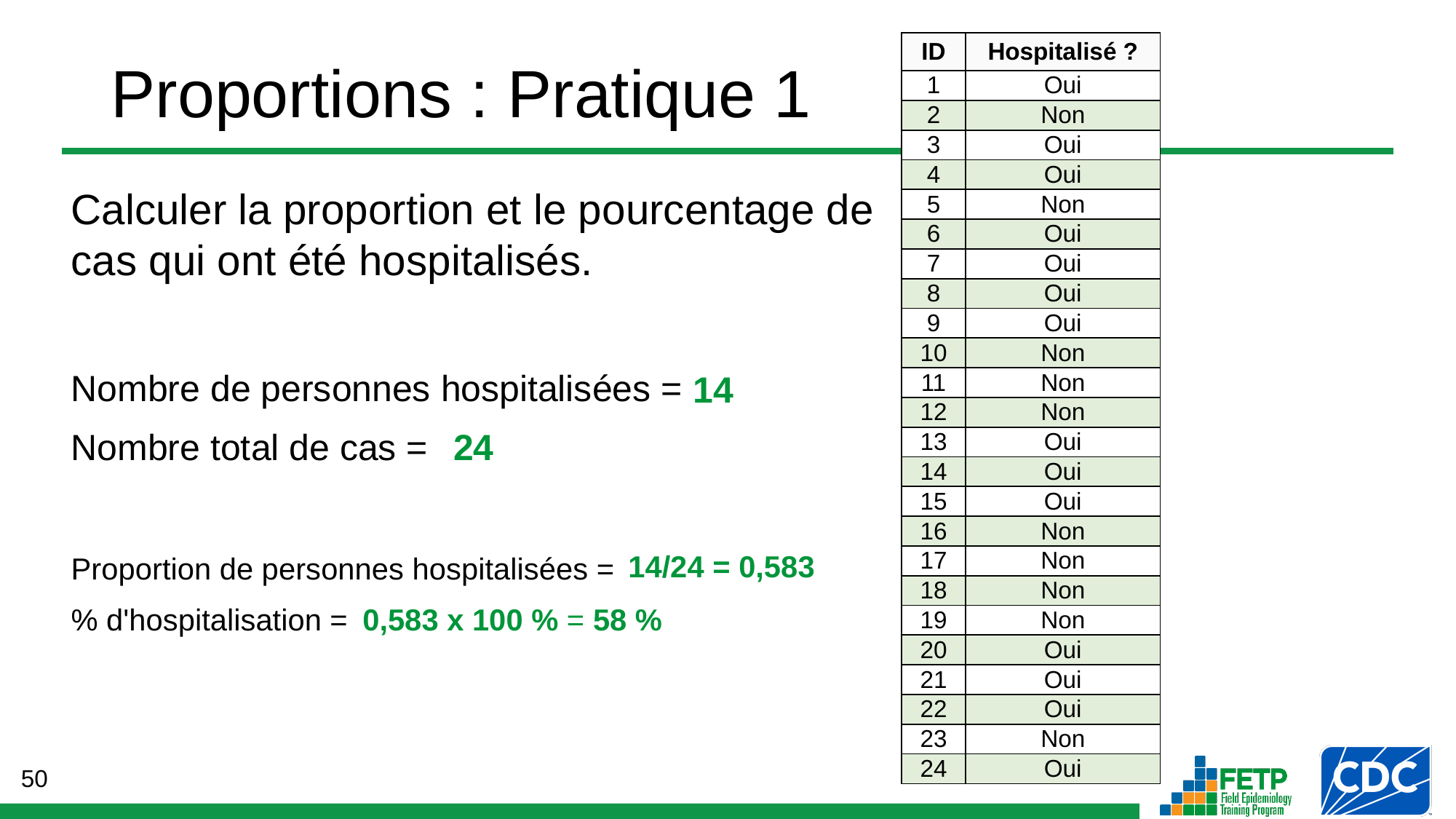

| ID | Hospitalisé ? |
| --- | --- |
| 1 | Oui |
| 2 | Non |
| 3 | Oui |
| 4 | Oui |
| 5 | Non |
| 6 | Oui |
| 7 | Oui |
| 8 | Oui |
| 9 | Oui |
| 10 | Non |
| 11 | Non |
| 12 | Non |
| 13 | Oui |
| 14 | Oui |
| 15 | Oui |
| 16 | Non |
| 17 | Non |
| 18 | Non |
| 19 | Non |
| 20 | Oui |
| 21 | Oui |
| 22 | Oui |
| 23 | Non |
| 24 | Oui |
# Proportions : Pratique 1
Calculer la proportion et le pourcentage de cas qui ont été hospitalisés.

Nombre de personnes hospitalisées =
Nombre total de cas =

Proportion de personnes hospitalisées =
% d'hospitalisation =

14
24
14/24 = 0,583
0,583 x 100 % = 58 %